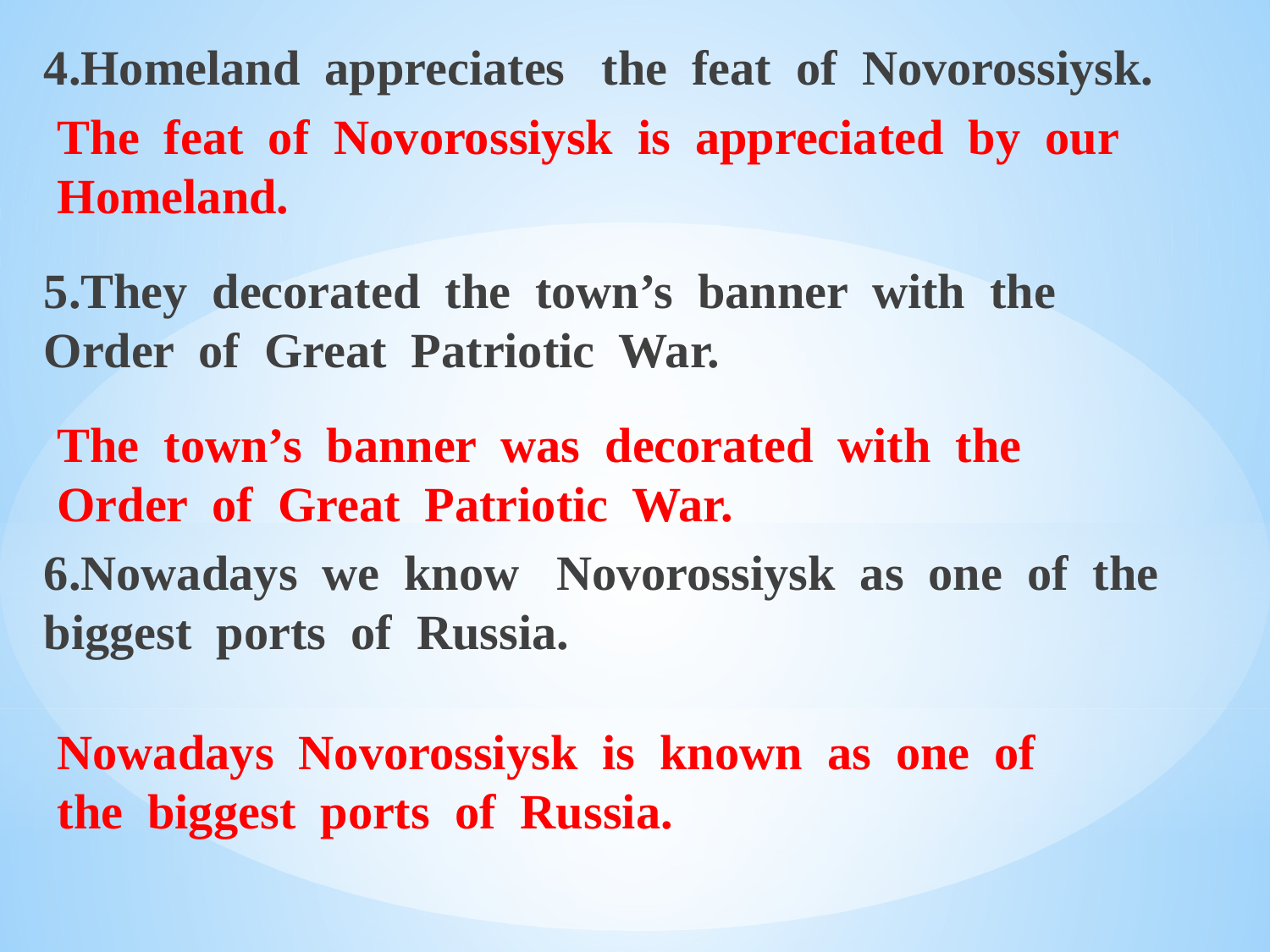

4.Homeland  appreciates   the  feat  of  Novorossiysk.

5.They  decorated  the  town’s  banner  with  the  Order  of  Great  Patriotic  War.

6.Nowadays  we  know   Novorossiysk  as  one  of  the  biggest  ports  of  Russia.

The  feat  of  Novorossiysk  is  appreciated  by  our  Homeland.
The  town’s  banner  was  decorated  with  the  Order  of  Great  Patriotic  War.
Nowadays  Novorossiysk  is  known  as  one  of  the  biggest  ports  of  Russia.